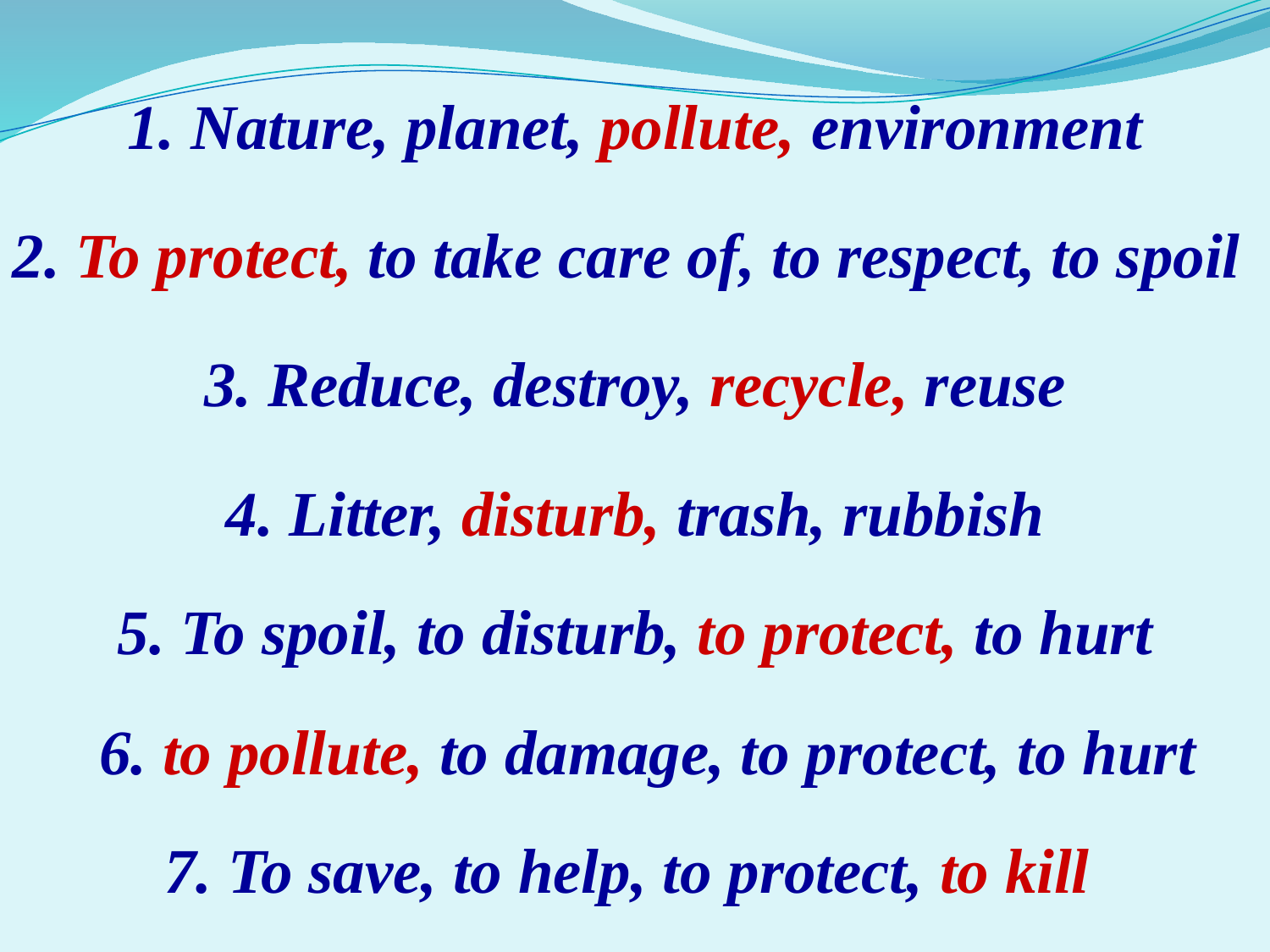

1. Nature, planet, pollute, environment
2. To protect, to take care of, to respect, to spoil
3. Reduce, destroy, recycle, reuse
4. Litter, disturb, trash, rubbish
5. To spoil, to disturb, to protect, to hurt
6. to pollute, to damage, to protect, to hurt
7. To save, to help, to protect, to kill